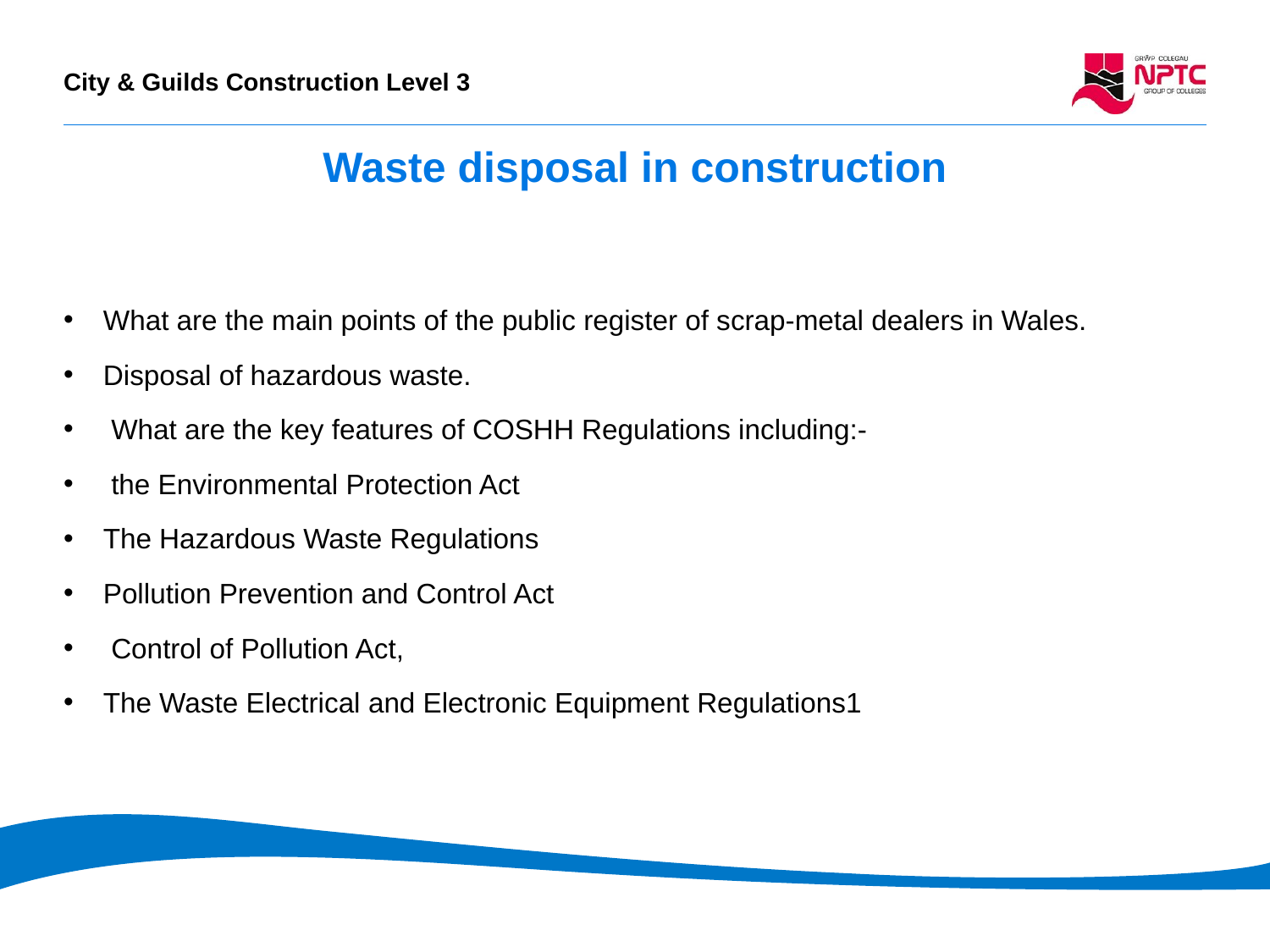

# Waste disposal in construction

What are the main points of the public register of scrap-metal dealers in Wales.
Disposal of hazardous waste.
 What are the key features of COSHH Regulations including:-
 the Environmental Protection Act
The Hazardous Waste Regulations
Pollution Prevention and Control Act
 Control of Pollution Act,
The Waste Electrical and Electronic Equipment Regulations1